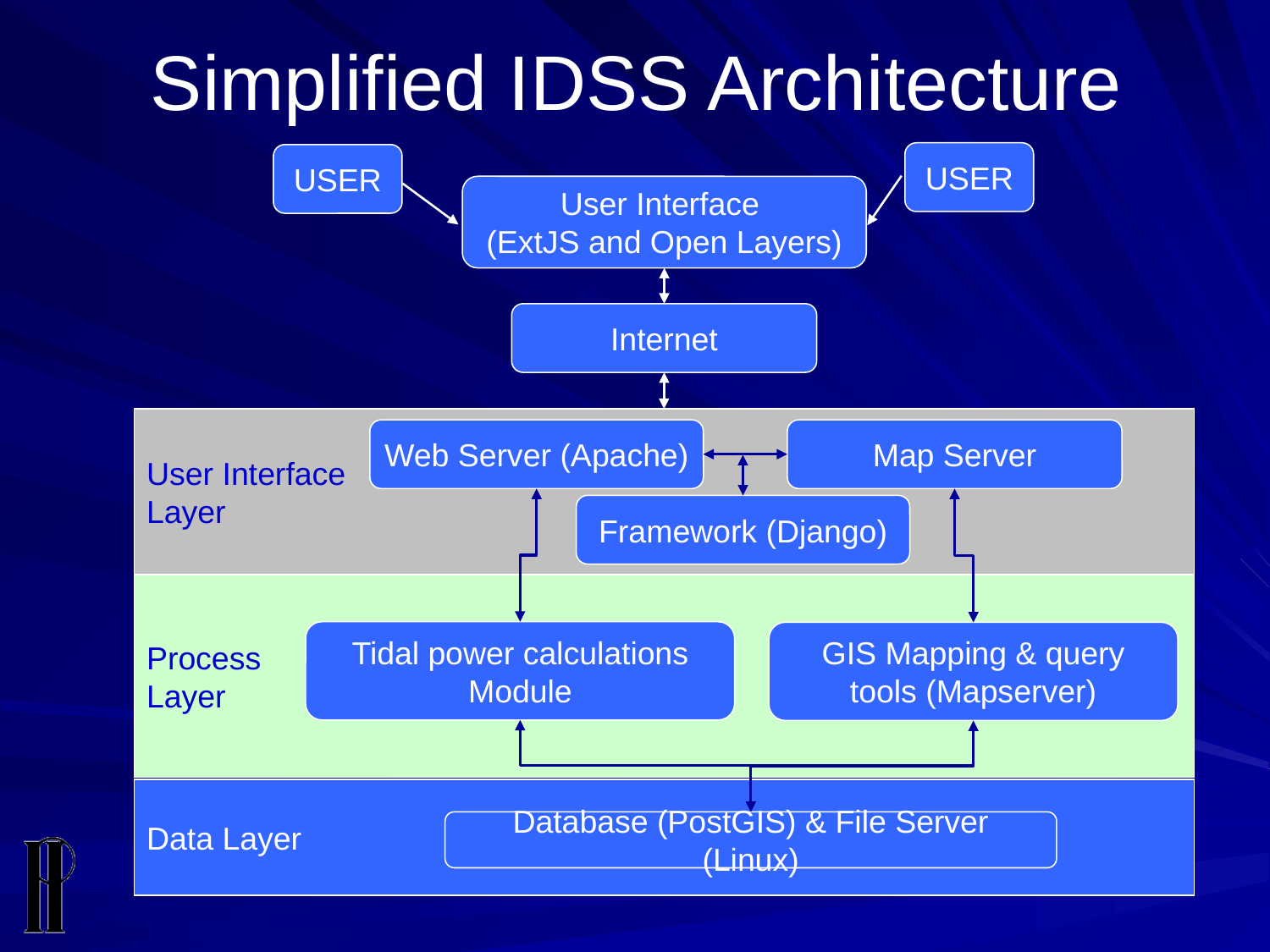

# Simplified IDSS Architecture

USER
USER

User Interface
(ExtJS and Open Layers)

Internet
User Interface
Layer
Web Server (Apache)
Map Server
Framework (Django)
Process
Layer
Tidal power calculations
Module
GIS Mapping & query tools (Mapserver)
Data Layer
Database (PostGIS) & File Server (Linux)